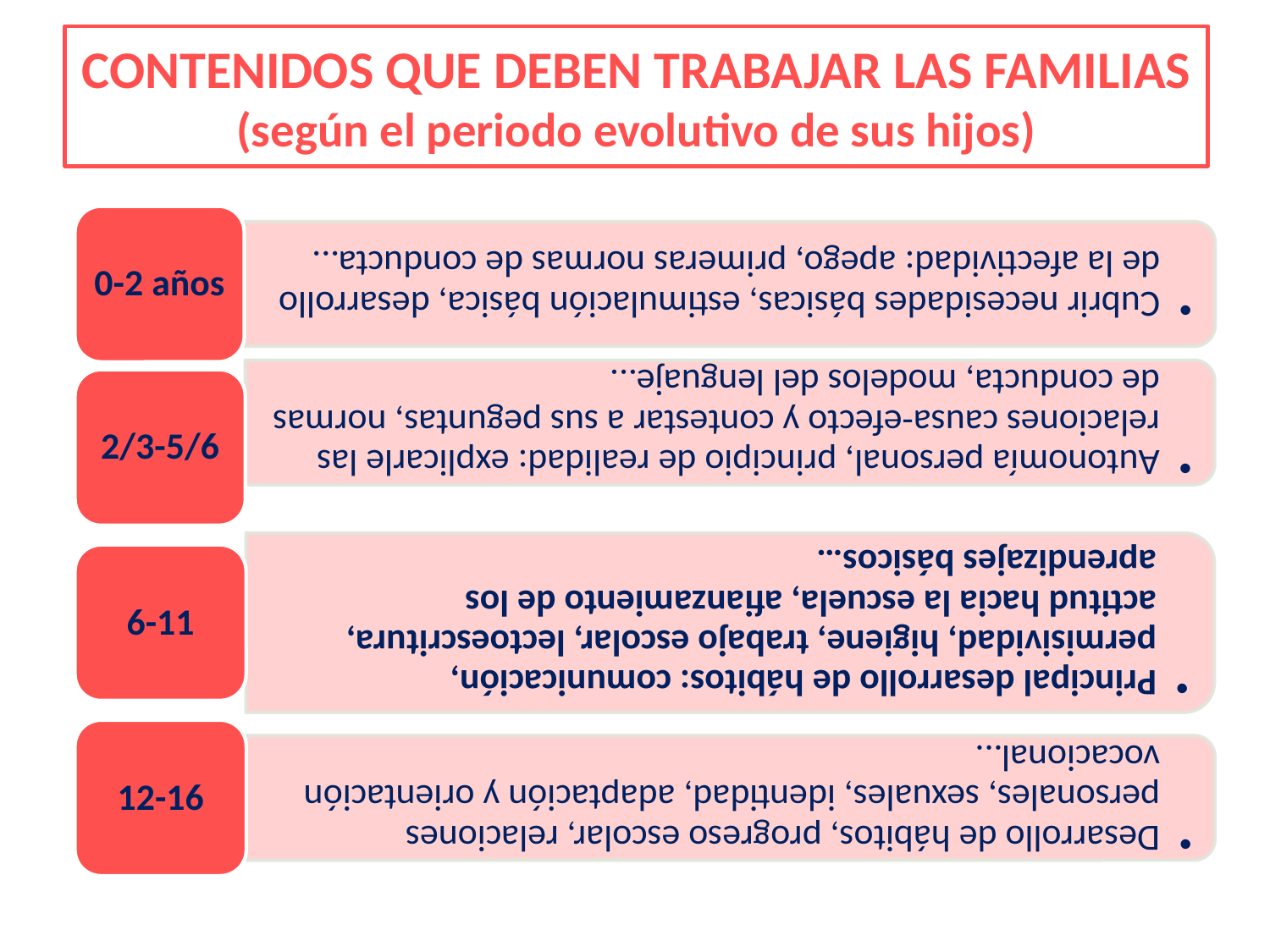

# CONTENIDOS QUE DEBEN TRABAJAR LAS FAMILIAS (según el periodo evolutivo de sus hijos)

Cubrir necesidades básicas, estimulación básica, desarrollo de la afectividad: apego, primeras normas de conducta…
0-2 años
Autonomía personal, principio de realidad: explicarle las relaciones causa-efecto y contestar a sus peguntas, normas de conducta, modelos del lenguaje…
2/3-5/6
Principal desarrollo de hábitos: comunicación, permisividad, higiene, trabajo escolar, lectoescritura, actitud hacia la escuela, afianzamiento de los aprendizajes básicos…
6-11
Desarrollo de hábitos, progreso escolar, relaciones personales, sexuales, identidad, adaptación y orientación vocacional…
12-16